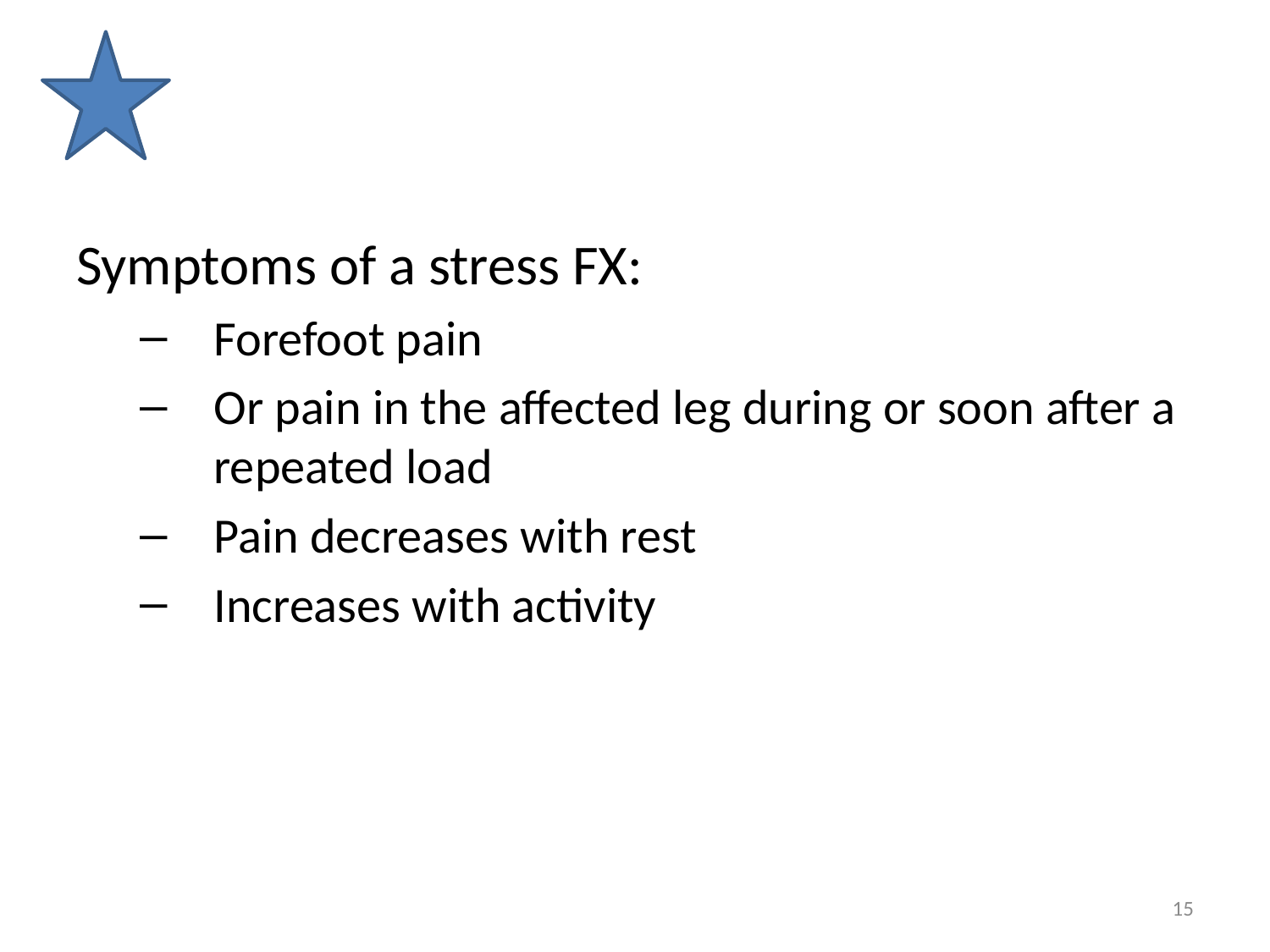

#
Symptoms of a stress FX:
Forefoot pain
Or pain in the affected leg during or soon after a repeated load
Pain decreases with rest
Increases with activity
15